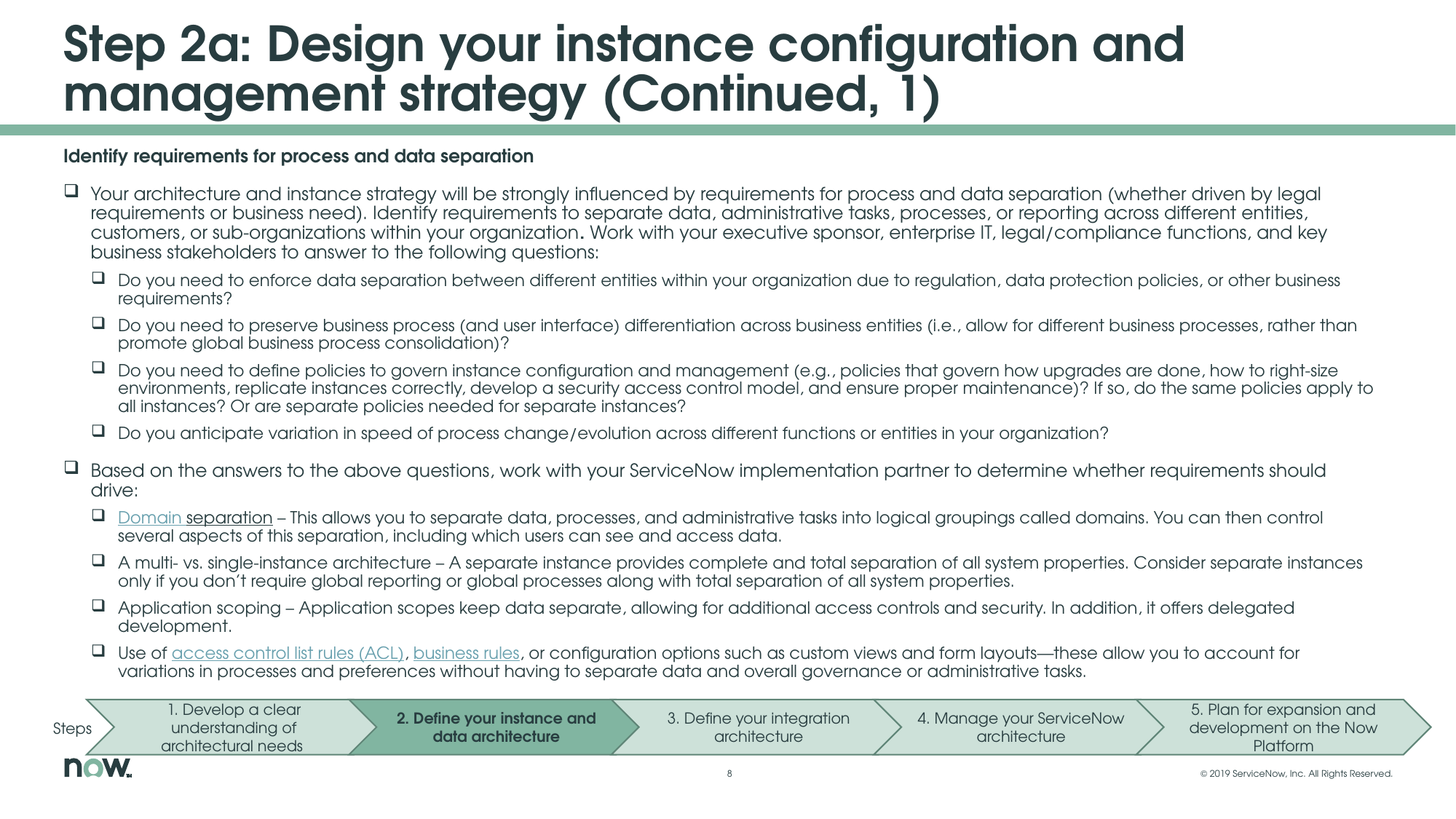

# Step 2a: Design your instance configuration and management strategy (Continued, 1)

Identify requirements for process and data separation
Your architecture and instance strategy will be strongly influenced by requirements for process and data separation (whether driven by legal requirements or business need). Identify requirements to separate data, administrative tasks, processes, or reporting across different entities, customers, or sub-organizations within your organization. Work with your executive sponsor, enterprise IT, legal/compliance functions, and key business stakeholders to answer to the following questions:
Do you need to enforce data separation between different entities within your organization due to regulation, data protection policies, or other business requirements?
Do you need to preserve business process (and user interface) differentiation across business entities (i.e., allow for different business processes, rather than promote global business process consolidation)?
Do you need to define policies to govern instance configuration and management (e.g., policies that govern how upgrades are done, how to right-size environments, replicate instances correctly, develop a security access control model, and ensure proper maintenance)? If so, do the same policies apply to all instances? Or are separate policies needed for separate instances?
Do you anticipate variation in speed of process change/evolution across different functions or entities in your organization?
Based on the answers to the above questions, work with your ServiceNow implementation partner to determine whether requirements should drive:
Domain separation – This allows you to separate data, processes, and administrative tasks into logical groupings called domains. You can then control several aspects of this separation, including which users can see and access data.
A multi- vs. single-instance architecture – A separate instance provides complete and total separation of all system properties. Consider separate instances only if you don’t require global reporting or global processes along with total separation of all system properties.
Application scoping – Application scopes keep data separate, allowing for additional access controls and security. In addition, it offers delegated development.
Use of access control list rules (ACL), business rules, or configuration options such as custom views and form layouts—these allow you to account for variations in processes and preferences without having to separate data and overall governance or administrative tasks.
1. Develop a clear understanding of architectural needs
2. Define your instance and data architecture
3. Define your integration architecture
4. Manage your ServiceNow architecture
5. Plan for expansion and development on the Now Platform
Steps